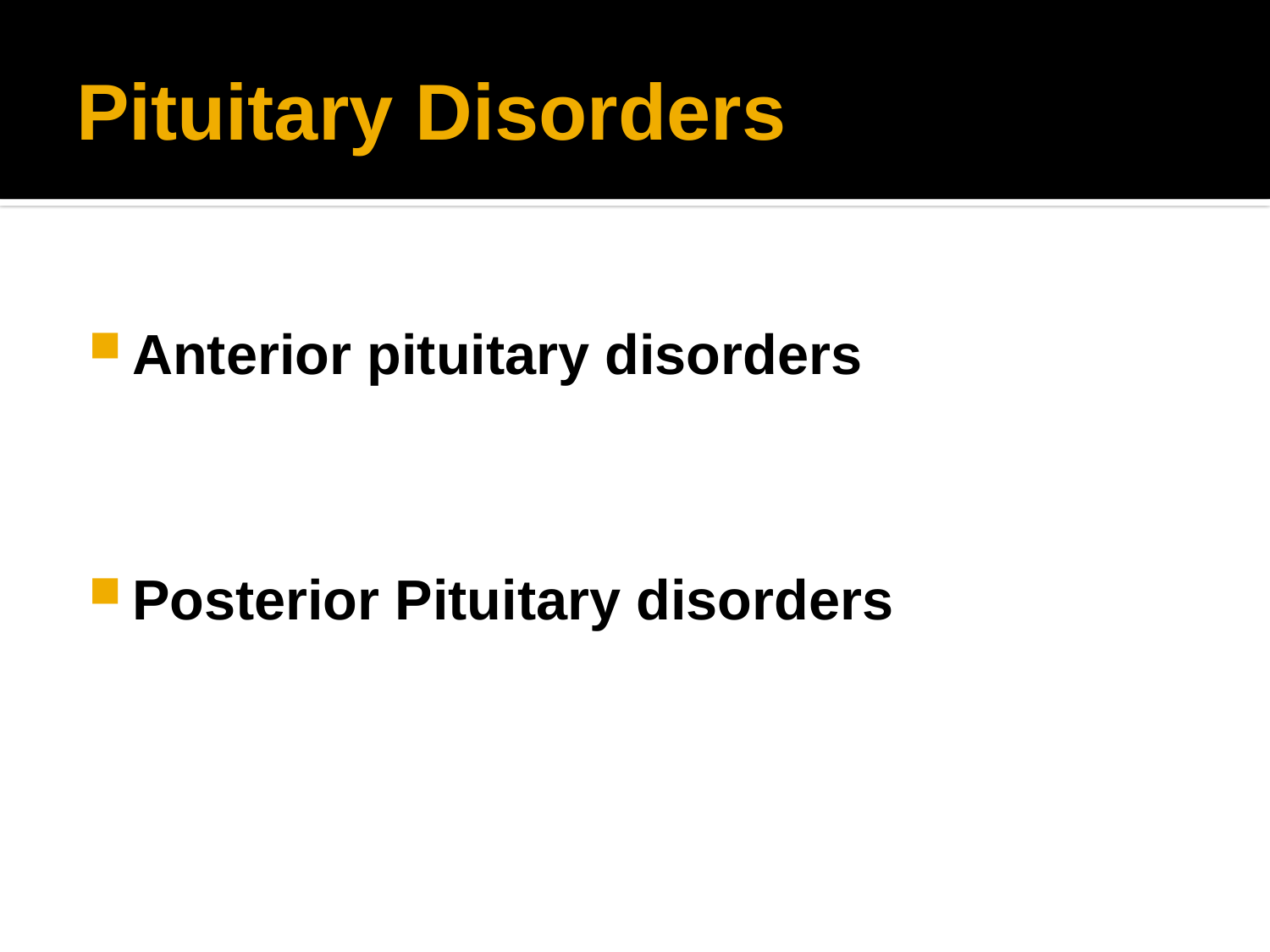

# Pituitary Disorders

Anterior pituitary disorders

Posterior Pituitary disorders